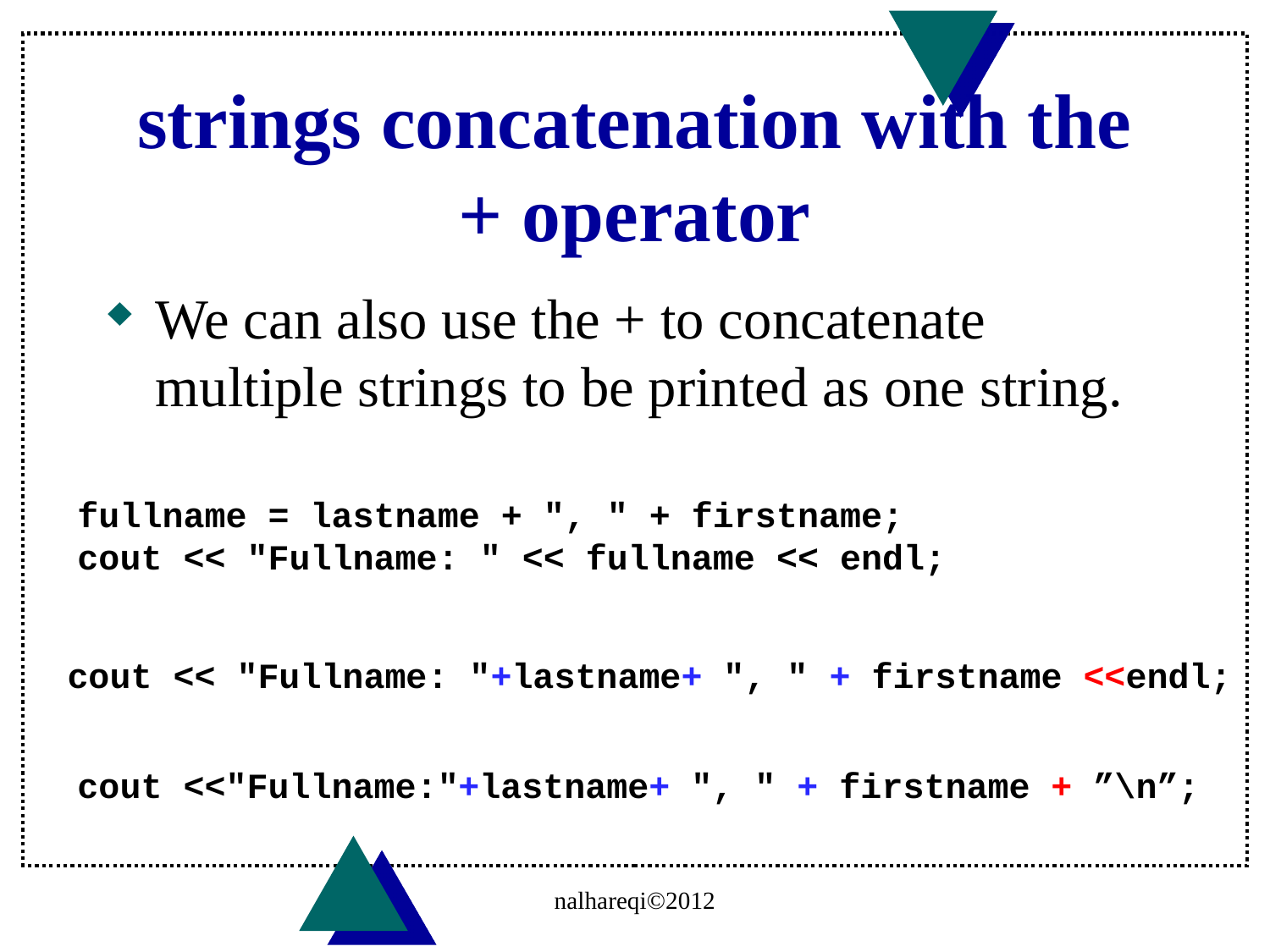

# strings concatenation with the + operator
We can also use the + to concatenate multiple strings to be printed as one string.

fullname = lastname + ", " + firstname;
cout << "Fullname: " << fullname << endl;
cout << "Fullname: "+lastname+ ", " + firstname <<endl;
cout <<"Fullname:"+lastname+ ", " + firstname + ”\n”;
nalhareqi©2012